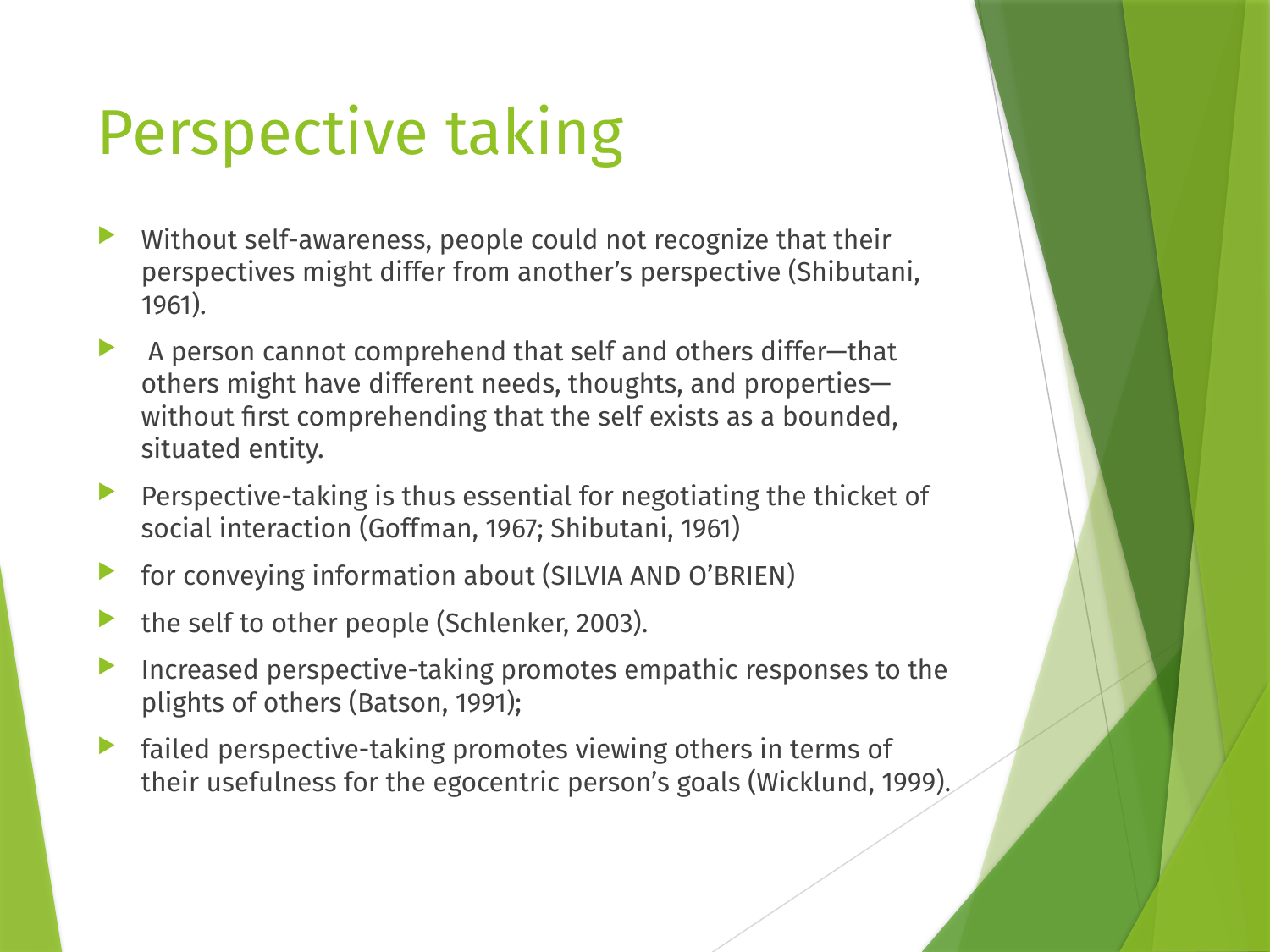

# Perspective taking
Without self-awareness, people could not recognize that their perspectives might differ from another’s perspective (Shibutani, 1961).
 A person cannot comprehend that self and others differ—that others might have different needs, thoughts, and properties—without first comprehending that the self exists as a bounded, situated entity.
Perspective-taking is thus essential for negotiating the thicket of social interaction (Goffman, 1967; Shibutani, 1961)
for conveying information about (SILVIA AND O’BRIEN)
the self to other people (Schlenker, 2003).
Increased perspective-taking promotes empathic responses to the plights of others (Batson, 1991);
failed perspective-taking promotes viewing others in terms of their usefulness for the egocentric person’s goals (Wicklund, 1999).